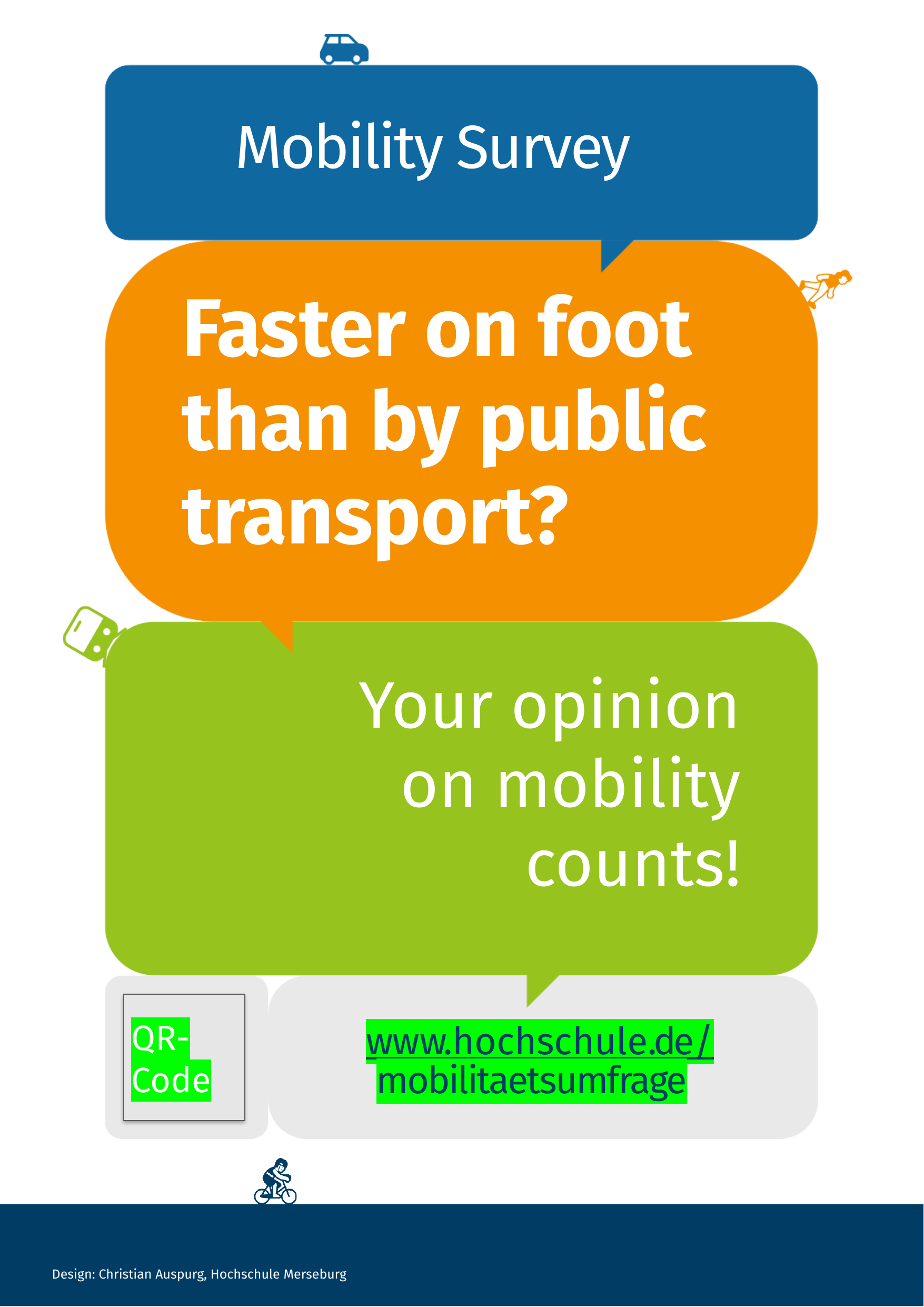

# Mobility Survey
Faster on foot than by public transport?
Your opinion on mobility counts!

QR-Code
www.hochschule.de/
mobilitaetsumfrage

Design: Christian Auspurg, Hochschule Merseburg